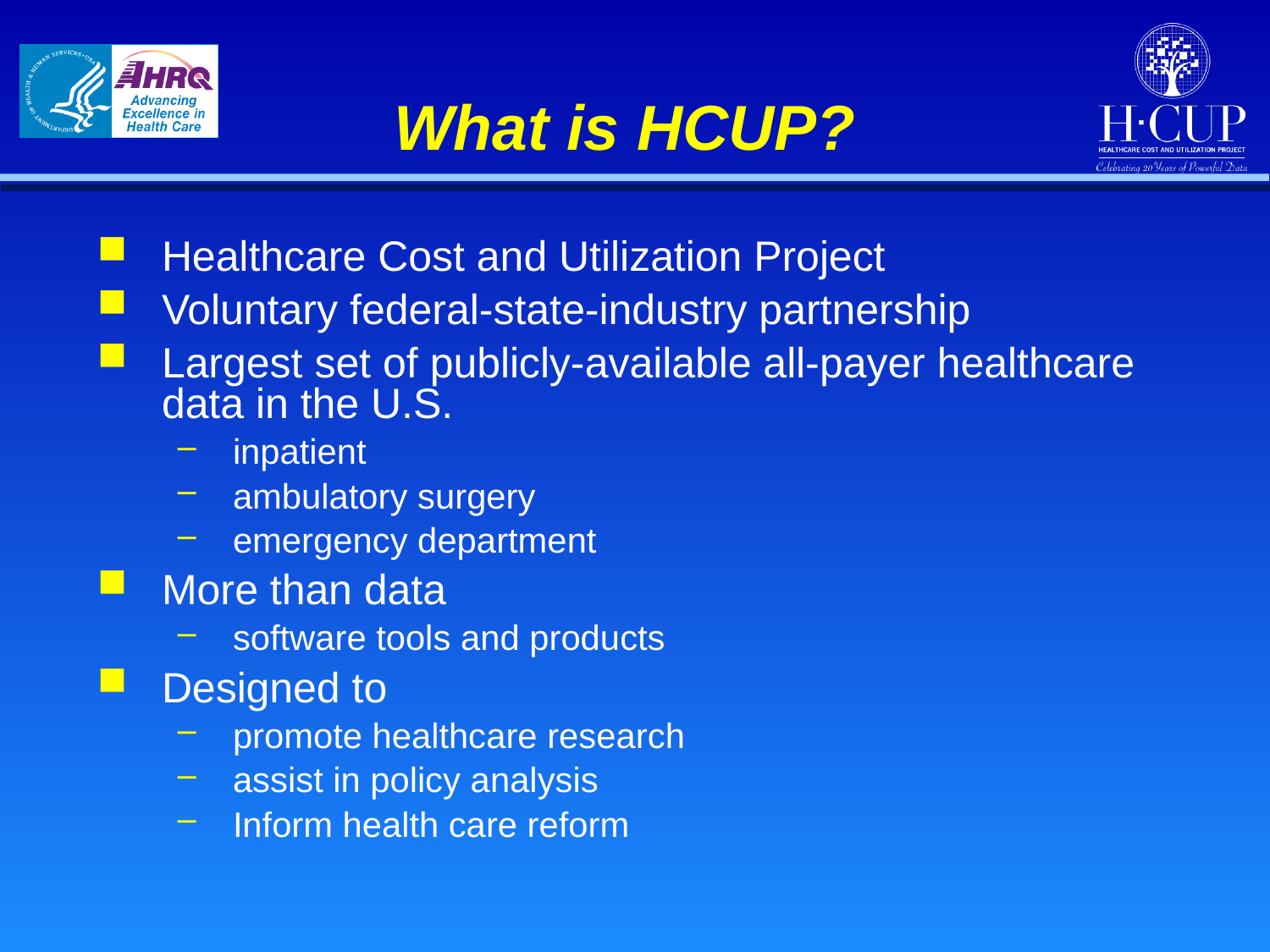

# What is HCUP?
Healthcare Cost and Utilization Project
Voluntary federal-state-industry partnership
Largest set of publicly-available all-payer healthcare data in the U.S.
inpatient
ambulatory surgery
emergency department
More than data
software tools and products
Designed to
promote healthcare research
assist in policy analysis
Inform health care reform